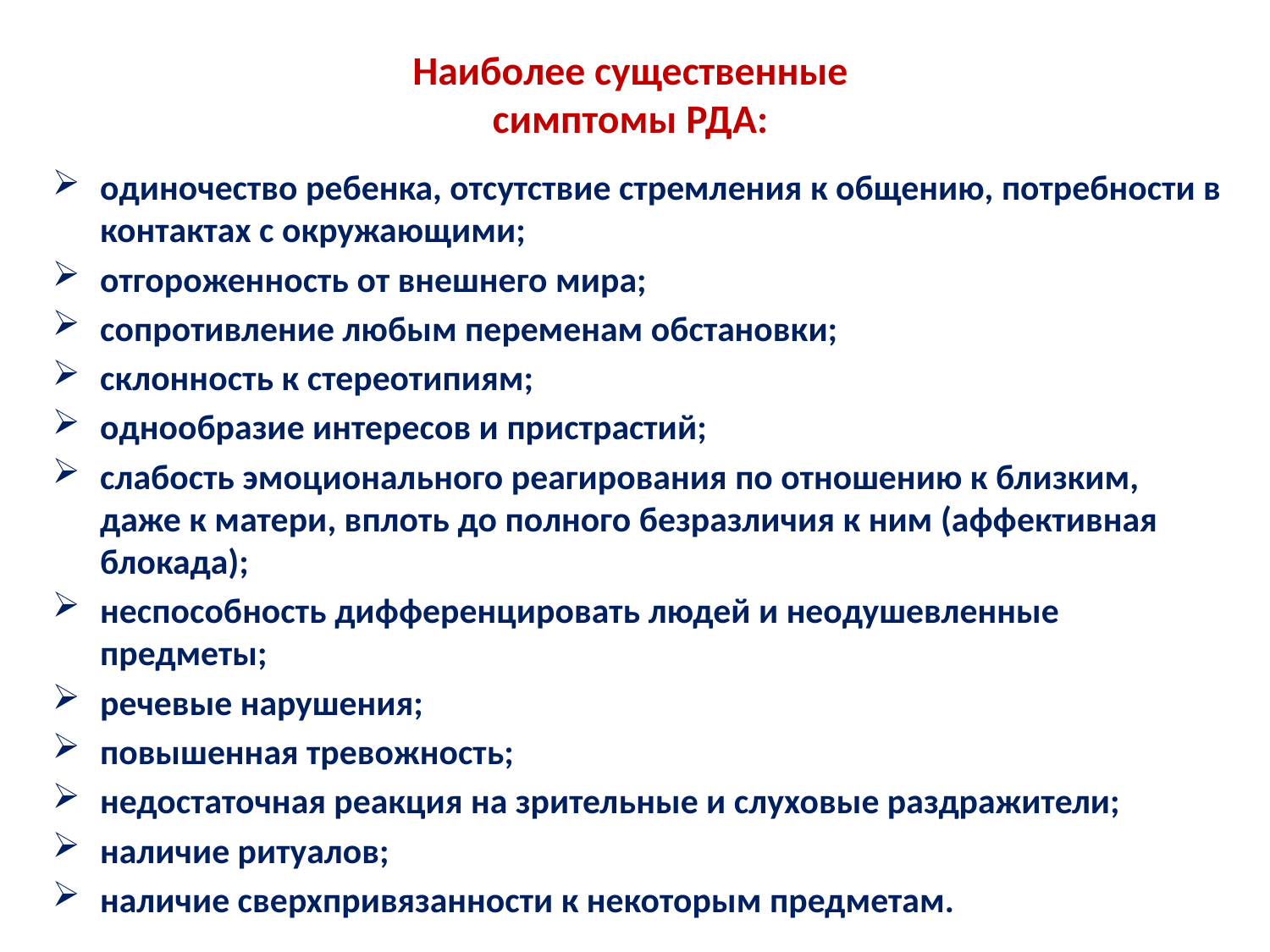

# Наиболее существенные симптомы РДА:
одиночество ребенка, отсутствие стремления к общению, потребности в контактах с окружающими;
отгороженность от внешнего мира;
сопротивление любым переменам обстановки;
склонность к стереотипиям;
однообразие интересов и пристрастий;
слабость эмоционального реагирования по отношению к близким, даже к матери, вплоть до полного безразличия к ним (аффективная блокада);
неспособность дифференцировать людей и неодушевленные предметы;
речевые нарушения;
повышенная тревожность;
недостаточная реакция на зрительные и слуховые раздражители;
наличие ритуалов;
наличие сверхпривязанности к некоторым предметам.